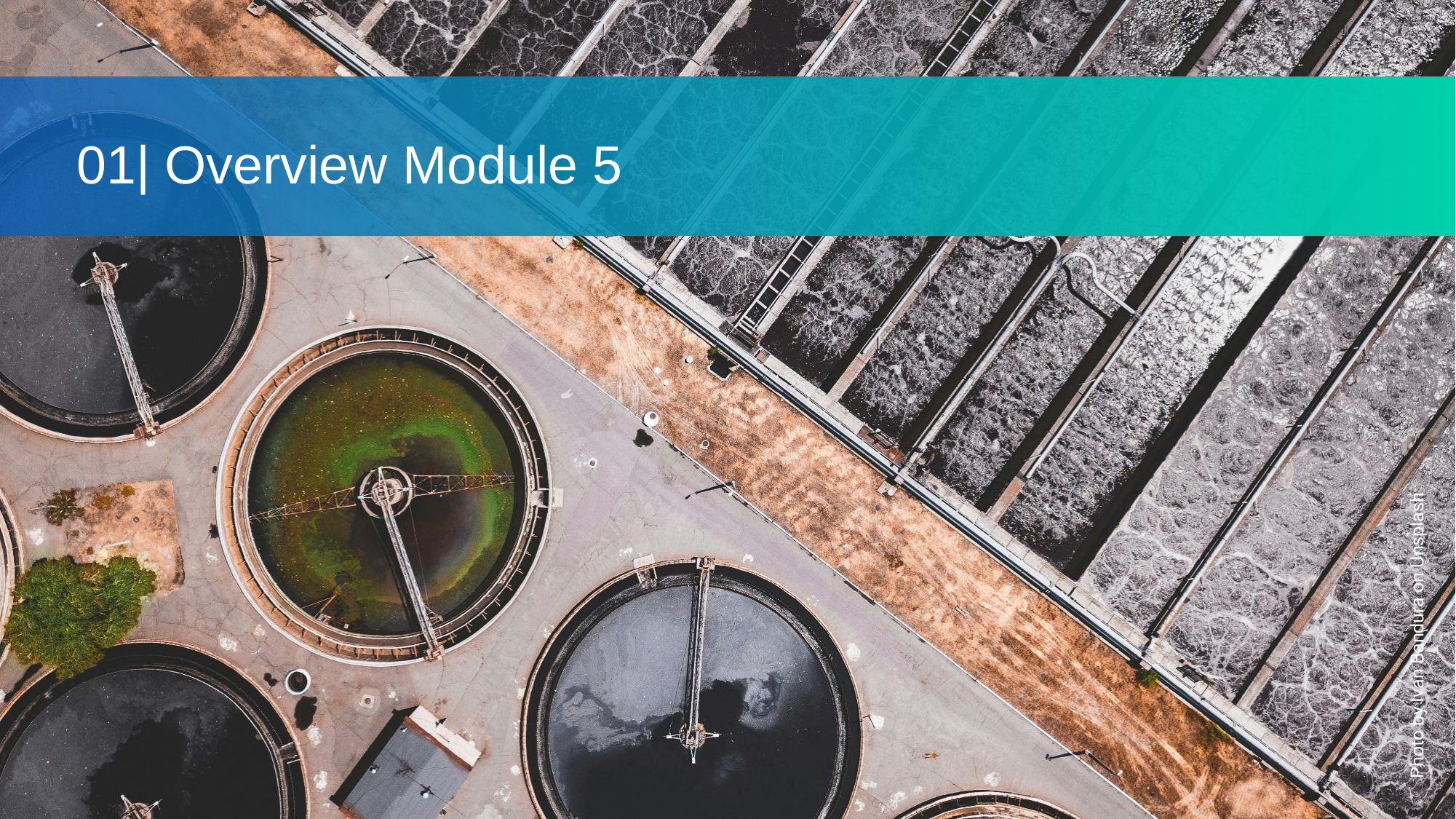

01| Overview Module 5
Photo by Ivan Bandura on Unsplash